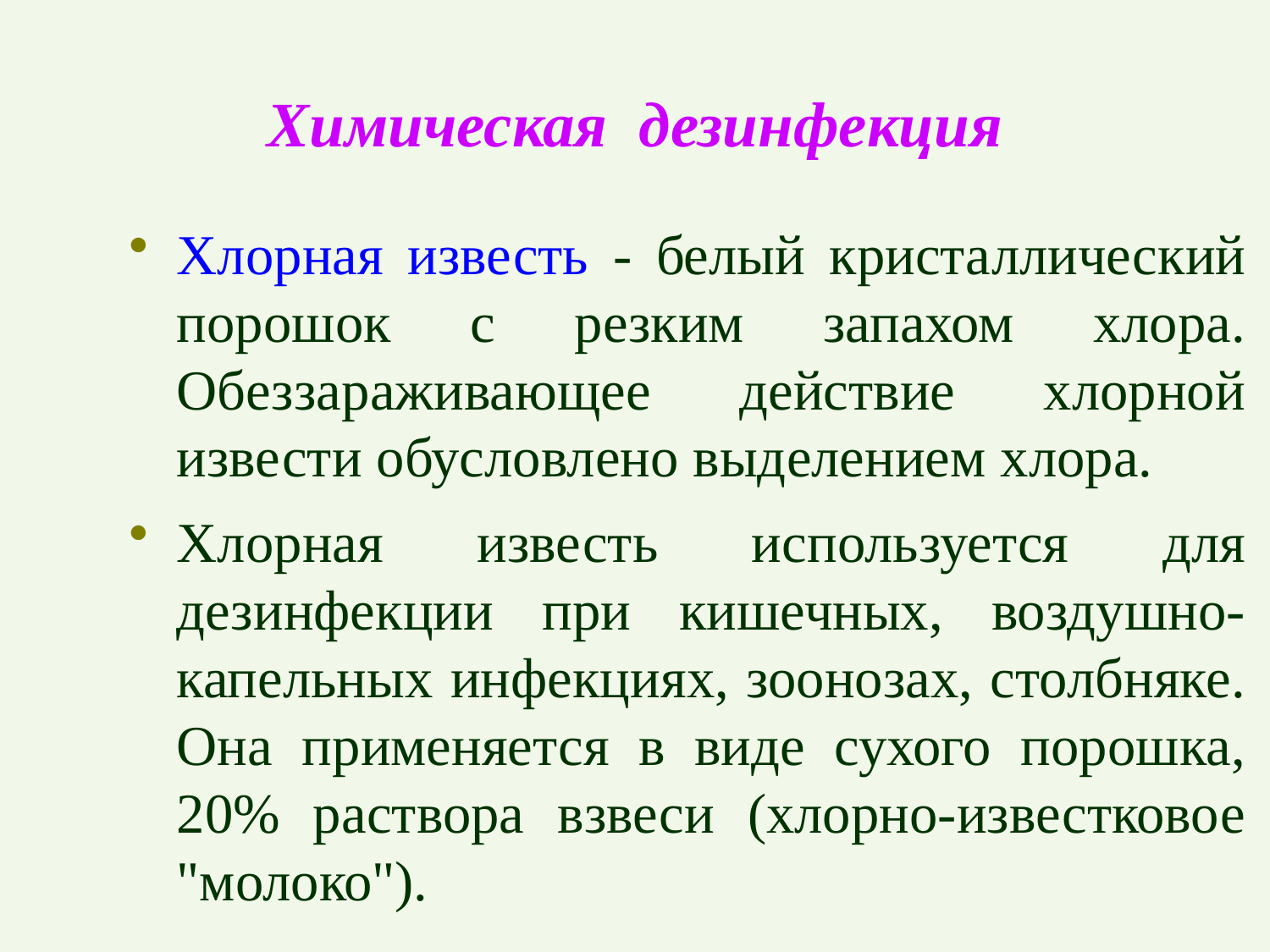

# Химическая  дезинфекция
Хлорная известь - белый кристаллический порошок с резким запахом хлора. Обеззараживающее действие хлорной извести обусловлено выделением хлора.
Хлорная известь используется для дезинфекции при кишечных, воздушно-капельных инфекциях, зоонозах, столбняке. Она применяется в виде сухого порошка, 20% раствора взвеси (хлорно-известковое "молоко").